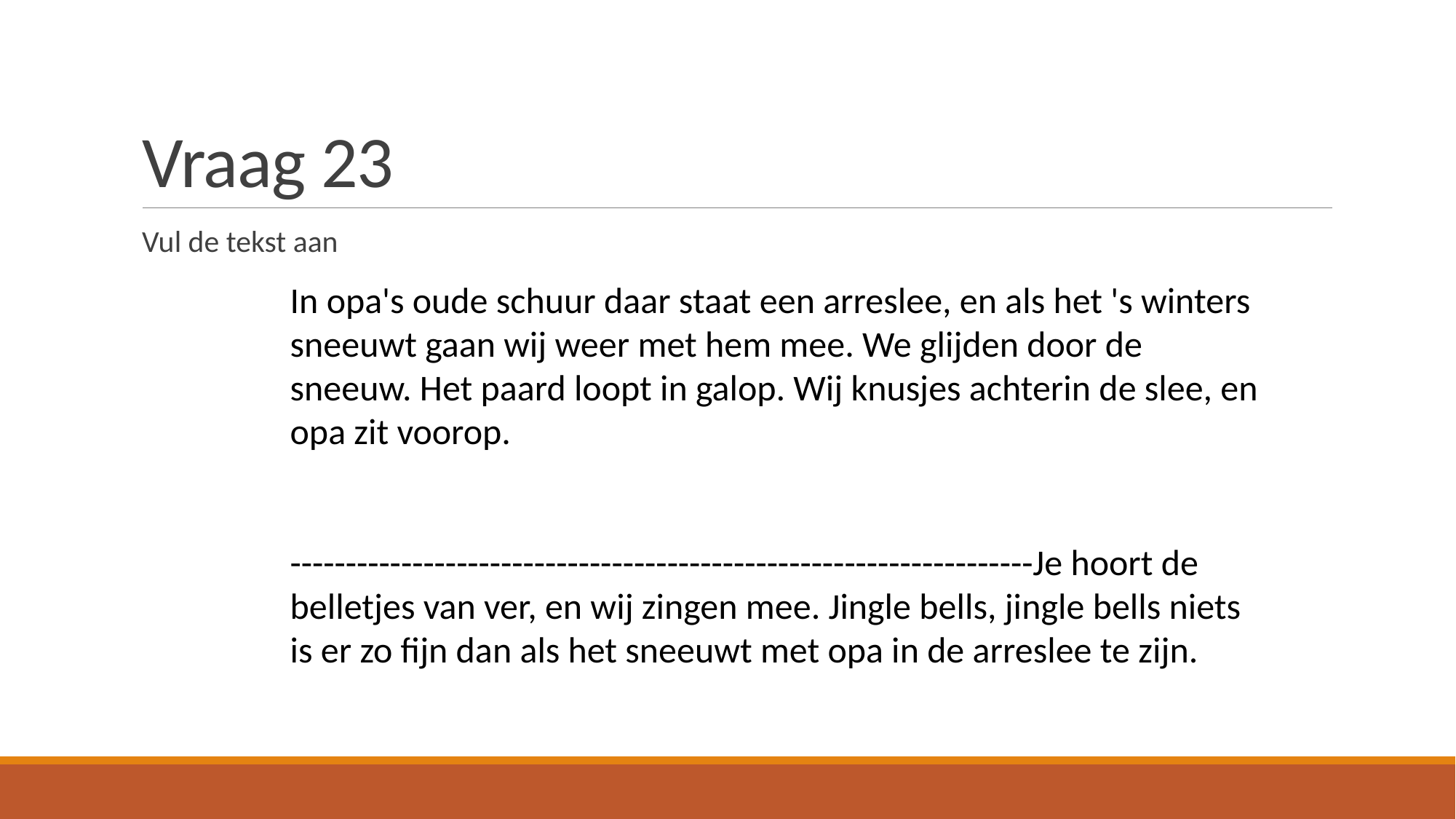

# Vraag 23
Vul de tekst aan
In opa's oude schuur daar staat een arreslee, en als het 's winters sneeuwt gaan wij weer met hem mee. We glijden door de sneeuw. Het paard loopt in galop. Wij knusjes achterin de slee, en opa zit voorop.

-------------------------------------------------------------------Je hoort de belletjes van ver, en wij zingen mee. Jingle bells, jingle bells niets is er zo fijn dan als het sneeuwt met opa in de arreslee te zijn.